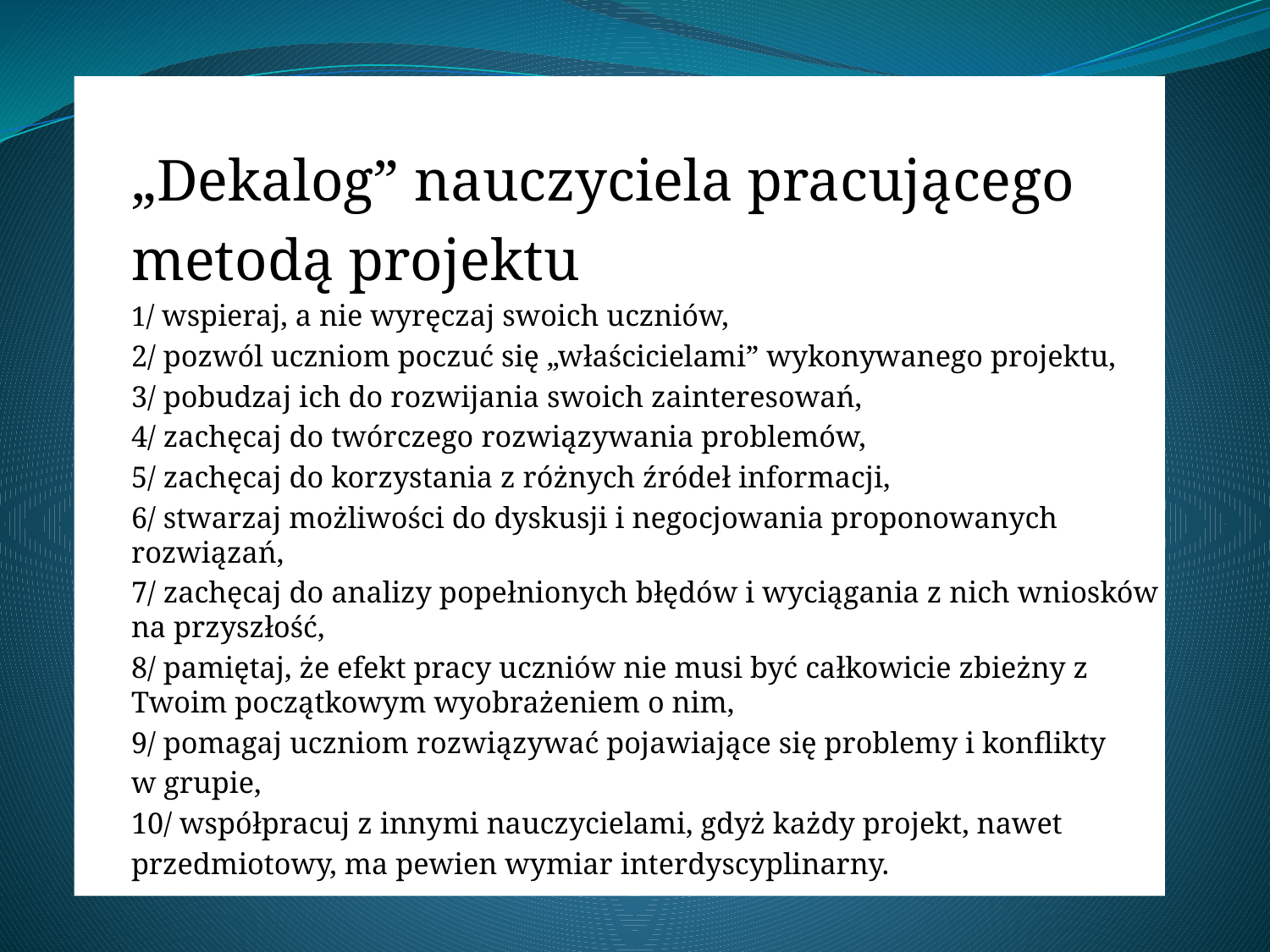

„Dekalog” nauczyciela pracującego
metodą projektu
1/ wspieraj, a nie wyręczaj swoich uczniów,
2/ pozwól uczniom poczuć się „właścicielami” wykonywanego projektu,
3/ pobudzaj ich do rozwijania swoich zainteresowań,
4/ zachęcaj do twórczego rozwiązywania problemów,
5/ zachęcaj do korzystania z różnych źródeł informacji,
6/ stwarzaj możliwości do dyskusji i negocjowania proponowanych rozwiązań,
7/ zachęcaj do analizy popełnionych błędów i wyciągania z nich wniosków na przyszłość,
8/ pamiętaj, że efekt pracy uczniów nie musi być całkowicie zbieżny z Twoim początkowym wyobrażeniem o nim,
9/ pomagaj uczniom rozwiązywać pojawiające się problemy i konflikty
w grupie,
10/ współpracuj z innymi nauczycielami, gdyż każdy projekt, nawet
przedmiotowy, ma pewien wymiar interdyscyplinarny.